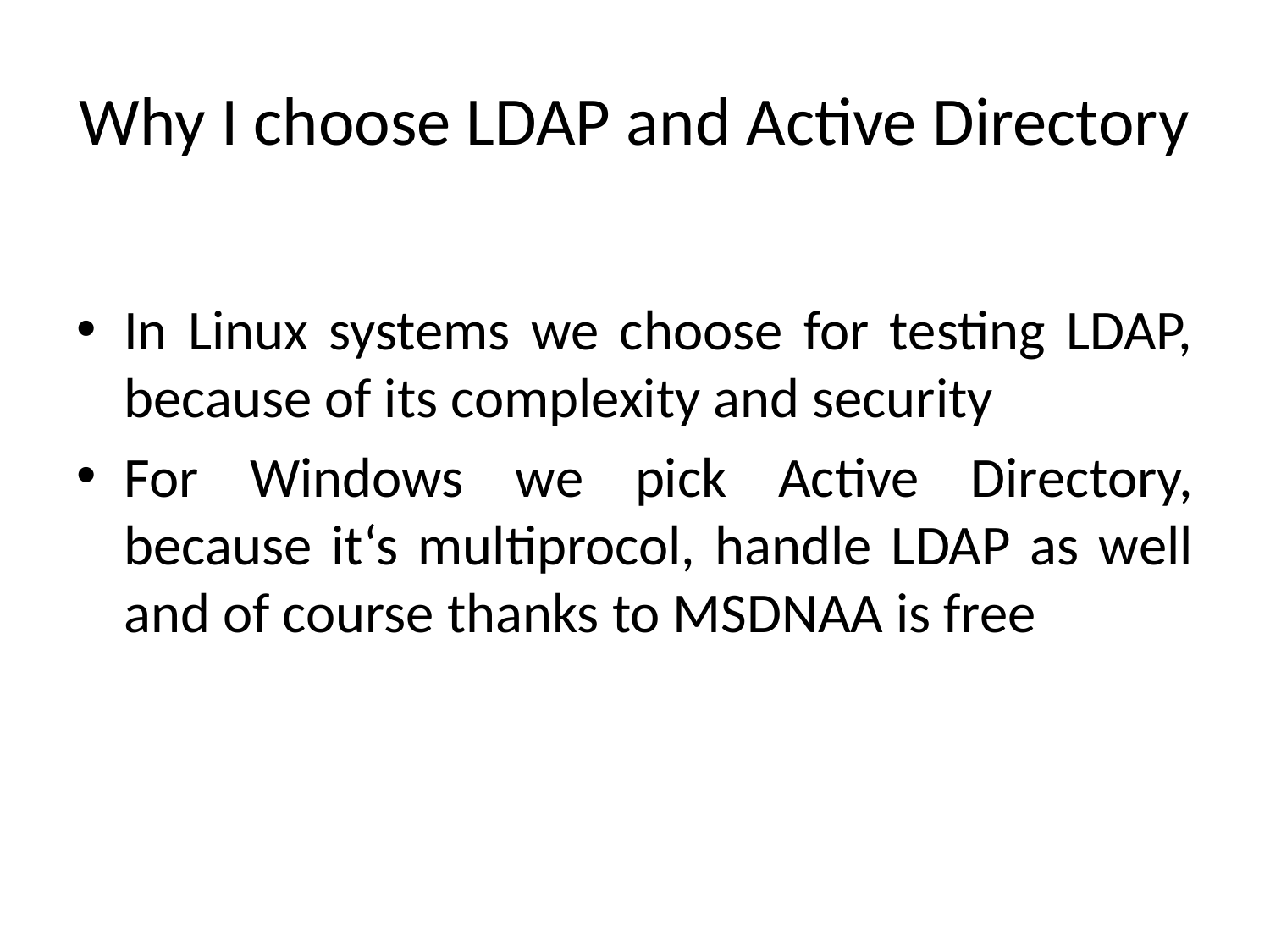

# Why I choose LDAP and Active Directory
In Linux systems we choose for testing LDAP, because of its complexity and security
For Windows we pick Active Directory, because it‘s multiprocol, handle LDAP as well and of course thanks to MSDNAA is free